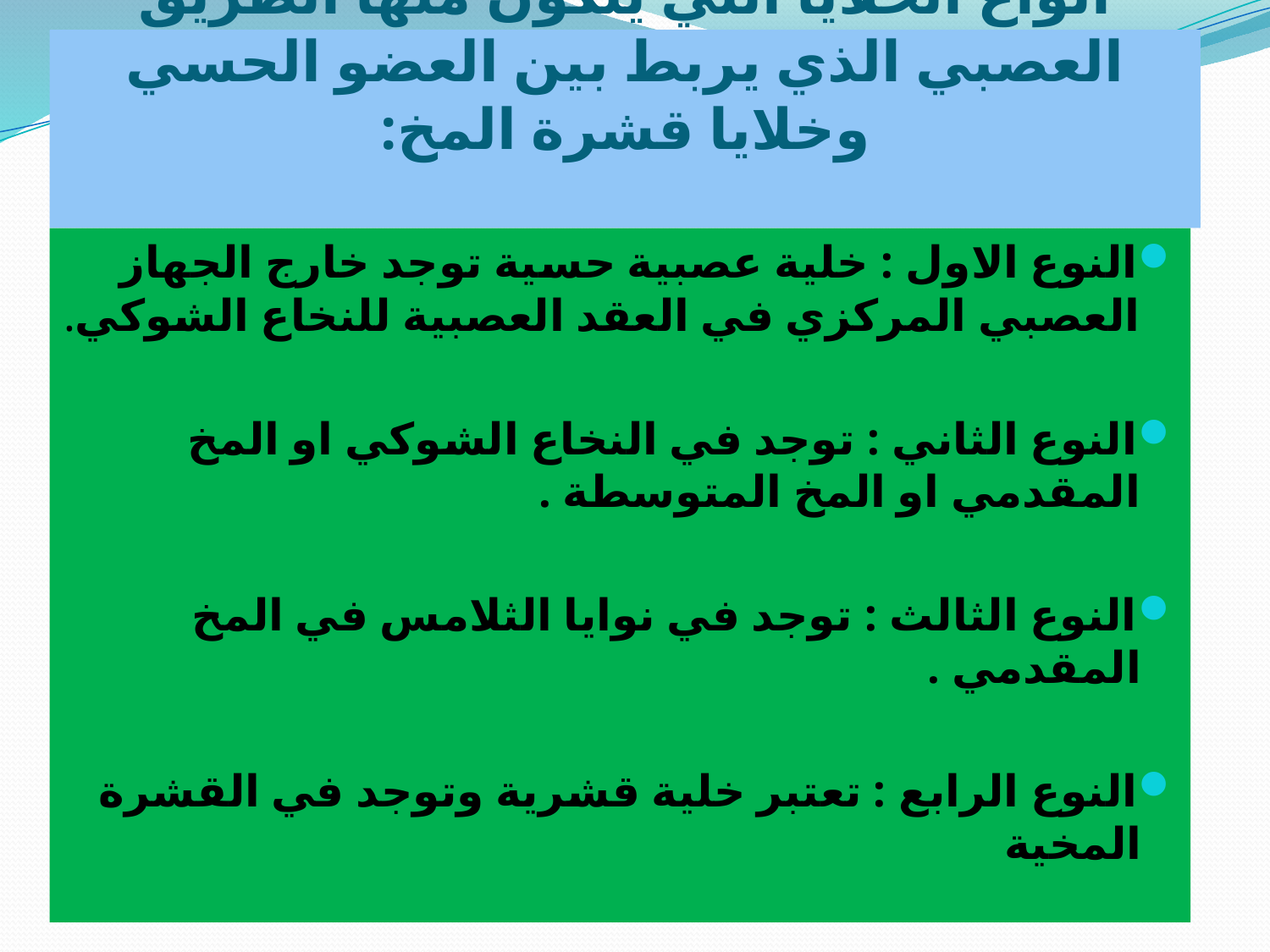

# انواع الخلايا التي يتكون منها الطريق العصبي الذي يربط بين العضو الحسي وخلايا قشرة المخ:
النوع الاول : خلية عصبية حسية توجد خارج الجهاز العصبي المركزي في العقد العصبية للنخاع الشوكي.

النوع الثاني : توجد في النخاع الشوكي او المخ المقدمي او المخ المتوسطة .

النوع الثالث : توجد في نوايا الثلامس في المخ المقدمي .

النوع الرابع : تعتبر خلية قشرية وتوجد في القشرة المخية